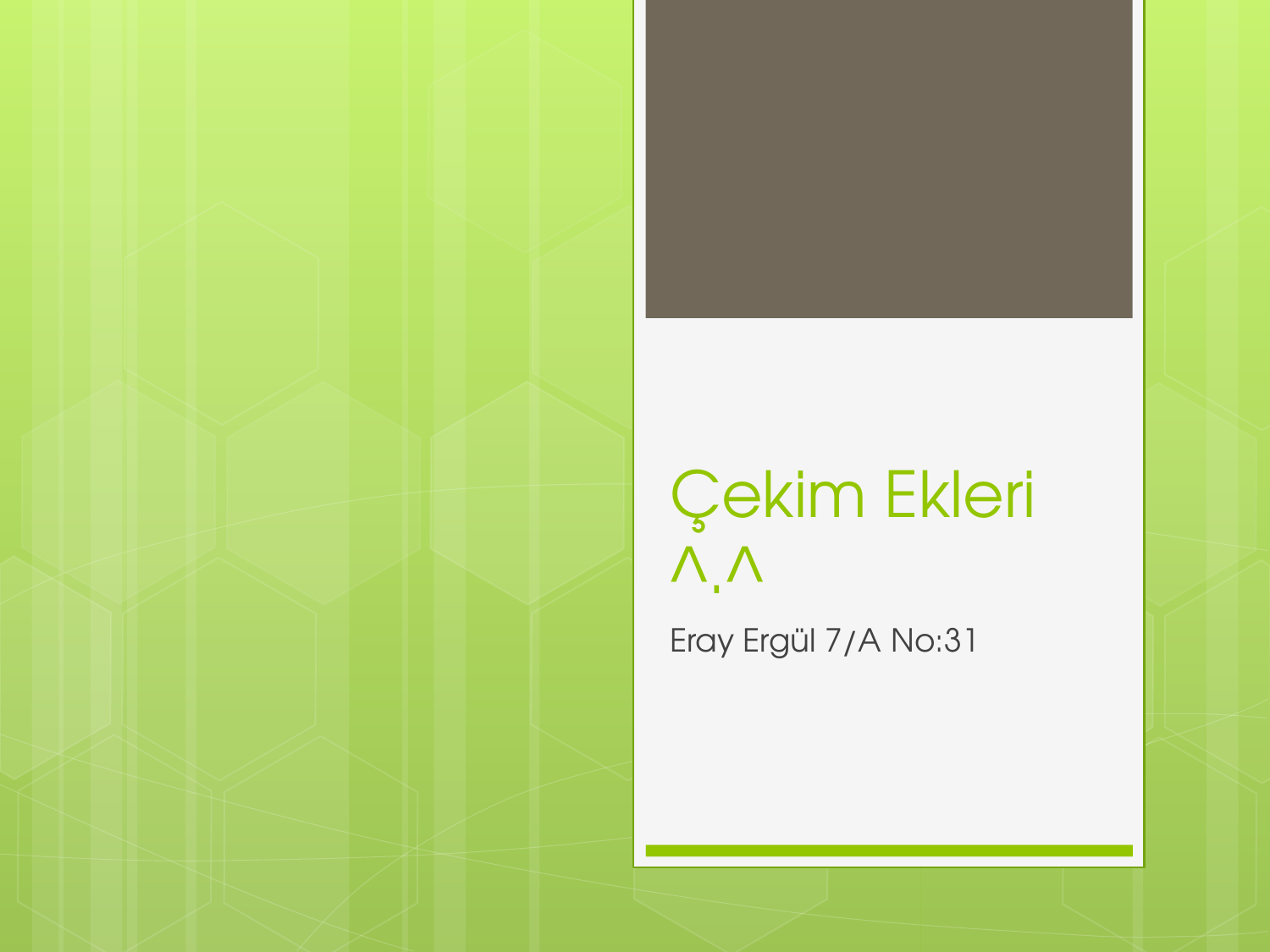

# Çekim Ekleri ^.^
Eray Ergül 7/A No:31